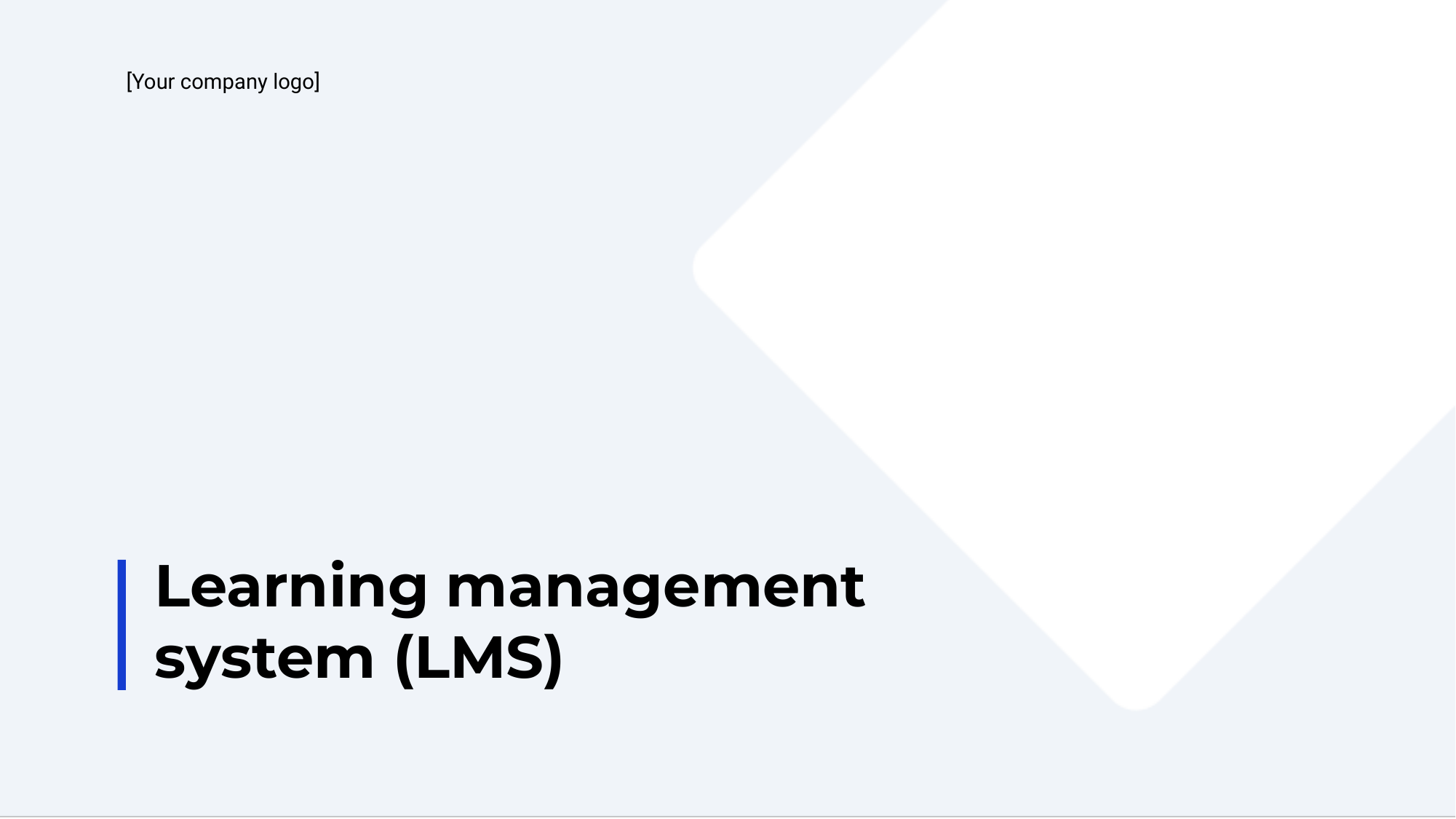

[Your company logo]
Learning management system (LMS)